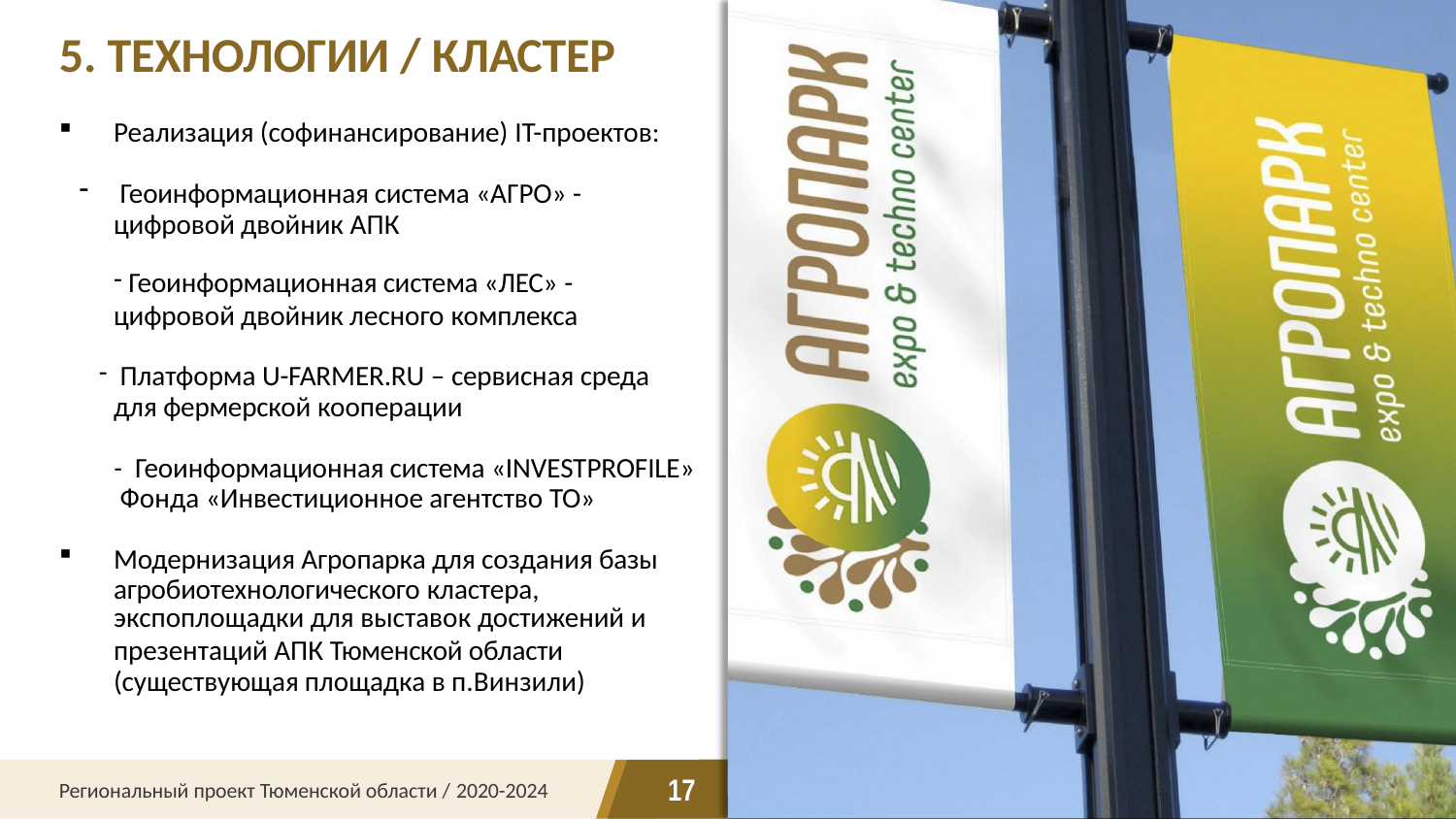

# 5. ТЕХНОЛОГИИ / КЛАСТЕР
Реализация (софинансирование) IT-проектов:

 Геоинформационная система «АГРО» -  цифровой двойник АПК

Геоинформационная система «ЛЕС» -
цифровой двойник лесного комплекса

 Платформа U-FARMER.RU – сервисная среда  для фермерской кооперации

-  Геоинформационная система «INVESTPROFILE»  Фонда «Инвестиционное агентство ТО»

Модернизация Агропарка для создания базы  агробиотехнологического кластера,
экспоплощадки для выставок достижений и
презентаций АПК Тюменской области  (существующая площадка в п.Винзили)
17
Региональный проект Тюменской области / 2020-2024